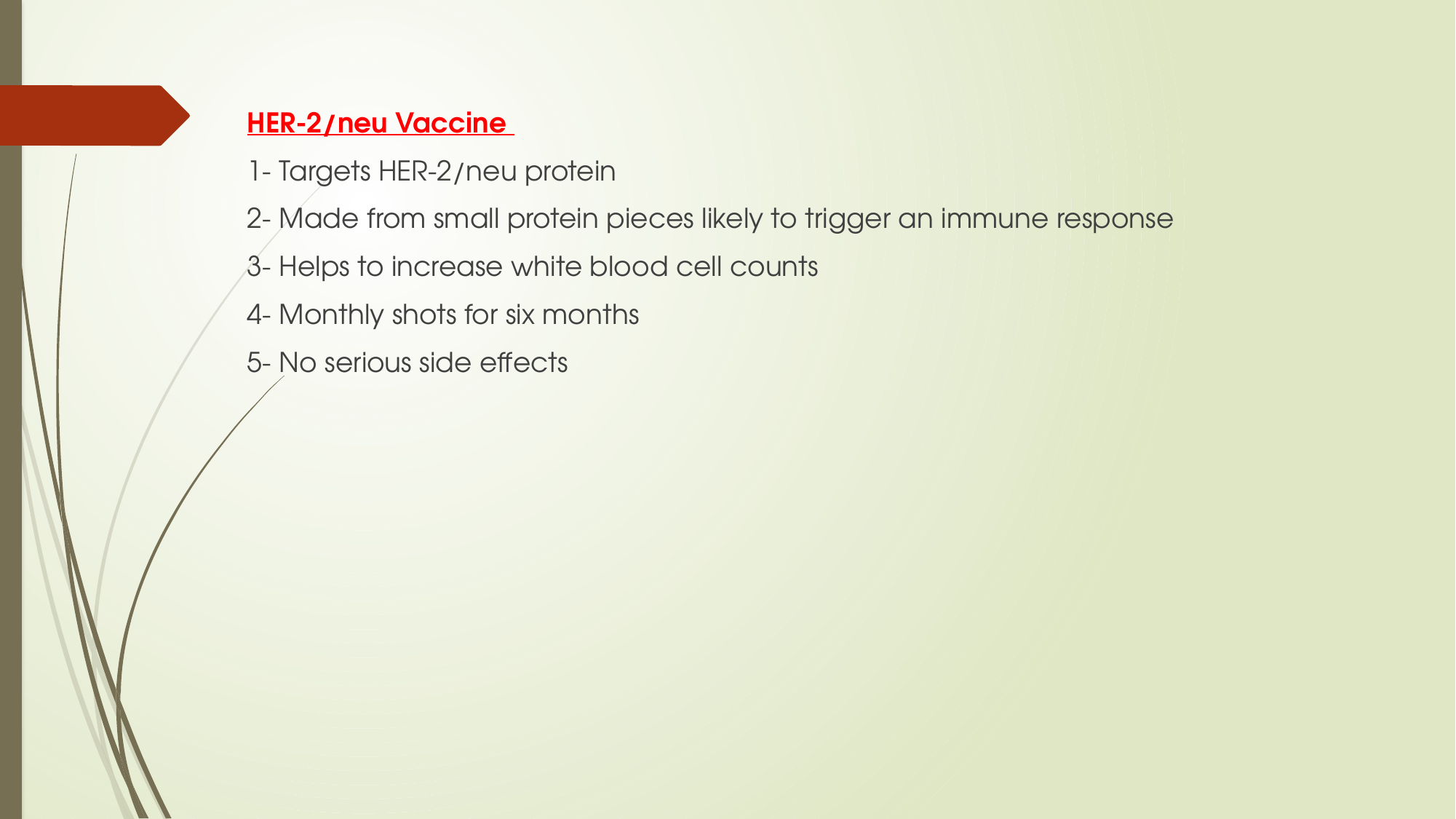

HER-2/neu Vaccine
1- Targets HER-2/neu protein
2- Made from small protein pieces likely to trigger an immune response
3- Helps to increase white blood cell counts
4- Monthly shots for six months
5- No serious side effects